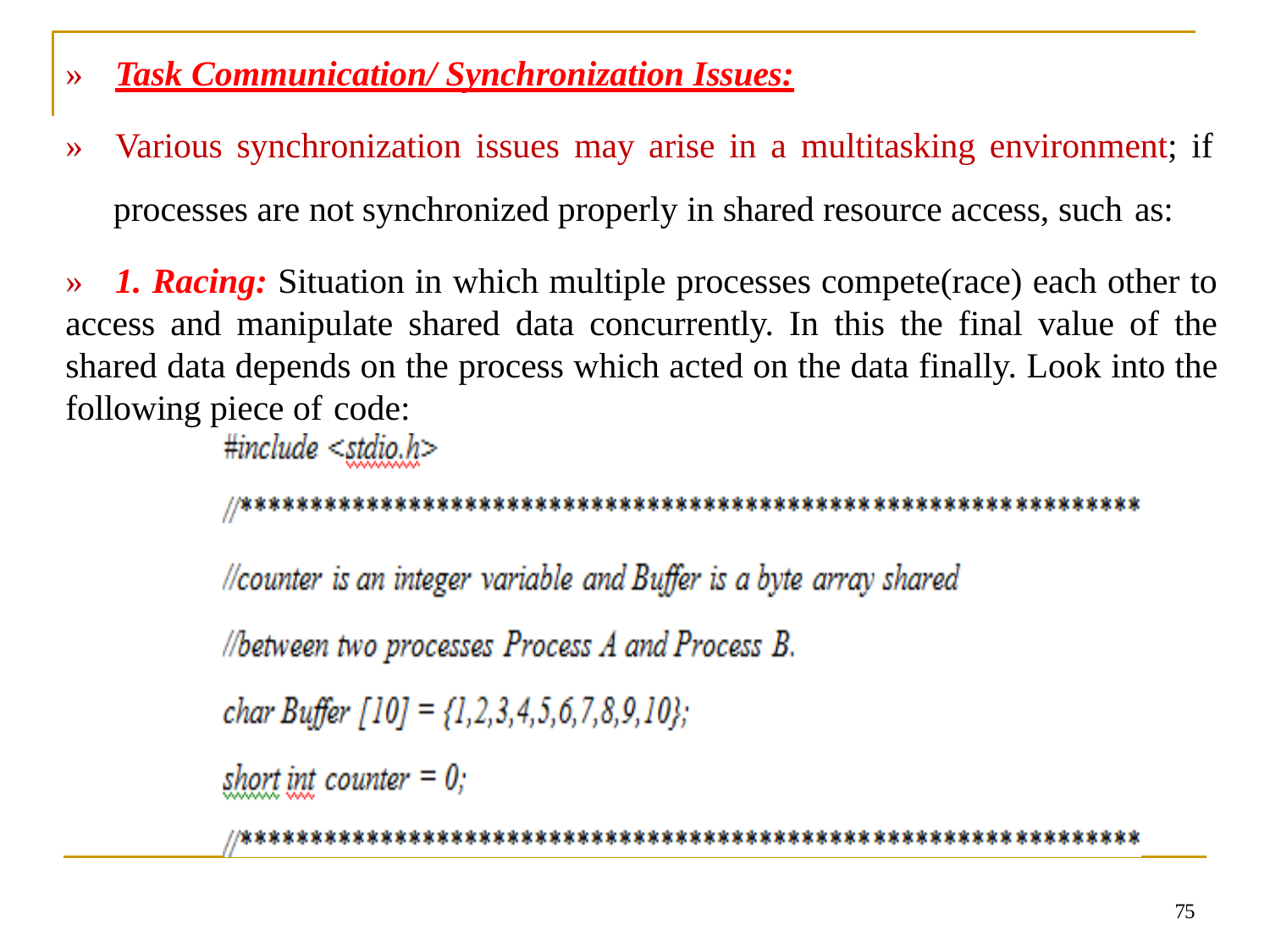

»	Task Communication/ Synchronization Issues:
»	Various synchronization issues may arise in a multitasking environment; if
processes are not synchronized properly in shared resource access, such as:
»	1. Racing: Situation in which multiple processes compete(race) each other to access and manipulate shared data concurrently. In this the final value of the shared data depends on the process which acted on the data finally. Look into the following piece of code:

75